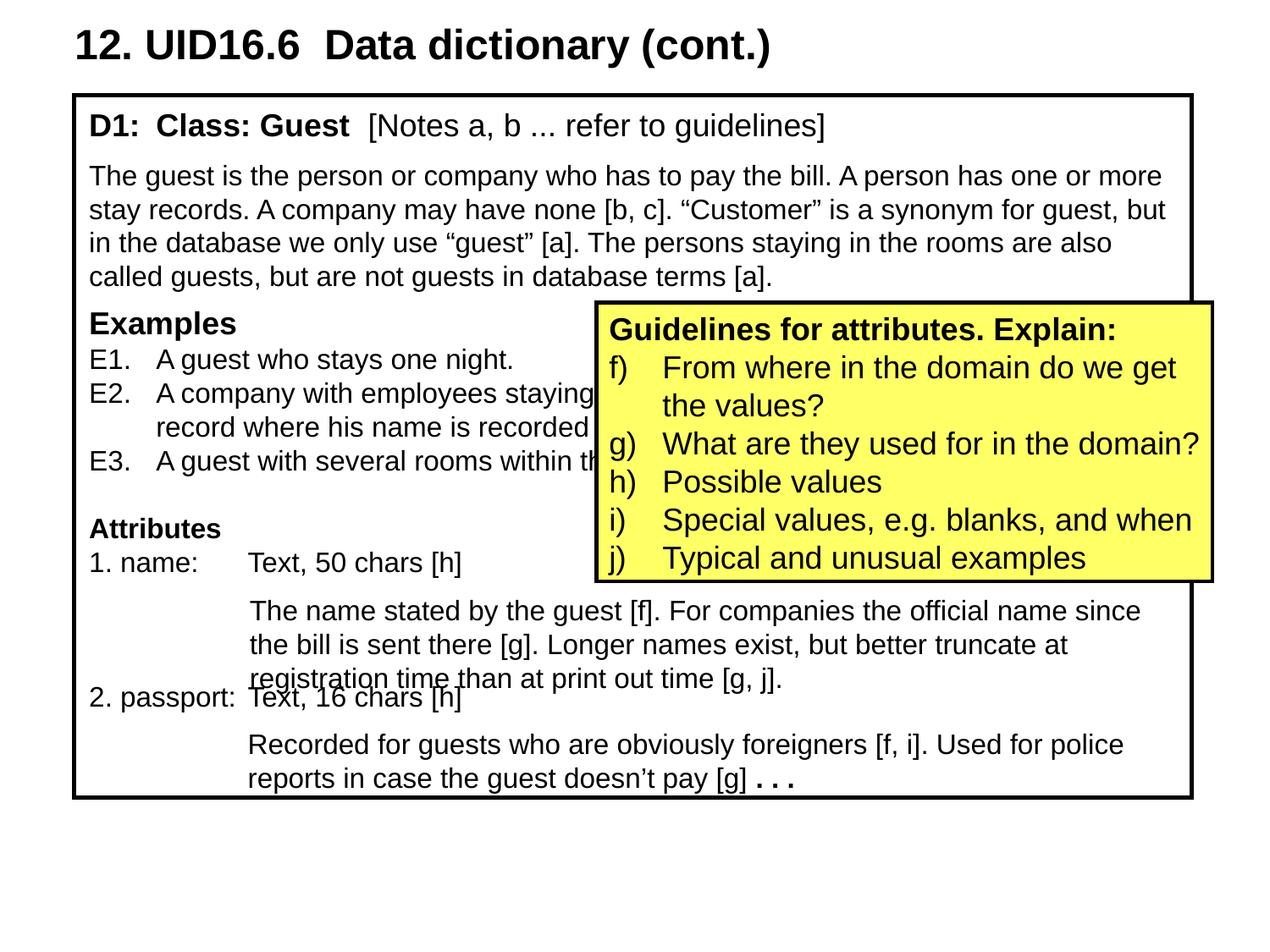

12. UID16.6  Data dictionary (cont.)
D1:	Class: Guest  [Notes a, b ... refer to guidelines]
The guest is the person or company who has to pay the bill. A person has one or more stay records. A company may have none [b, c]. “Customer” is a synonym for guest, but in the database we only use “guest” [a]. The persons staying in the rooms are also called guests, but are not guests in database terms [a].
Examples
E1.	A guest who stays one night.
E2.	A company with employees staying now and then, each of them with his own stay
	record where his name is recorded [d].
E3.	A guest with several rooms within the same stay.

Attributes
1. name:	Text, 50 chars [h]

2. passport:	Text, 16 chars [h]
Guidelines for attributes. Explain:
f) 	From where in the domain do we get
	the values?
g) 	What are they used for in the domain?
h) 	Possible values
i)	Special values, e.g. blanks, and when
j)	Typical and unusual examples
The name stated by the guest [f]. For companies the official name since the bill is sent there [g]. Longer names exist, but better truncate at registration time than at print out time [g, j].

Recorded for guests who are obviously foreigners [f, i]. Used for police reports in case the guest doesn’t pay [g] . . .